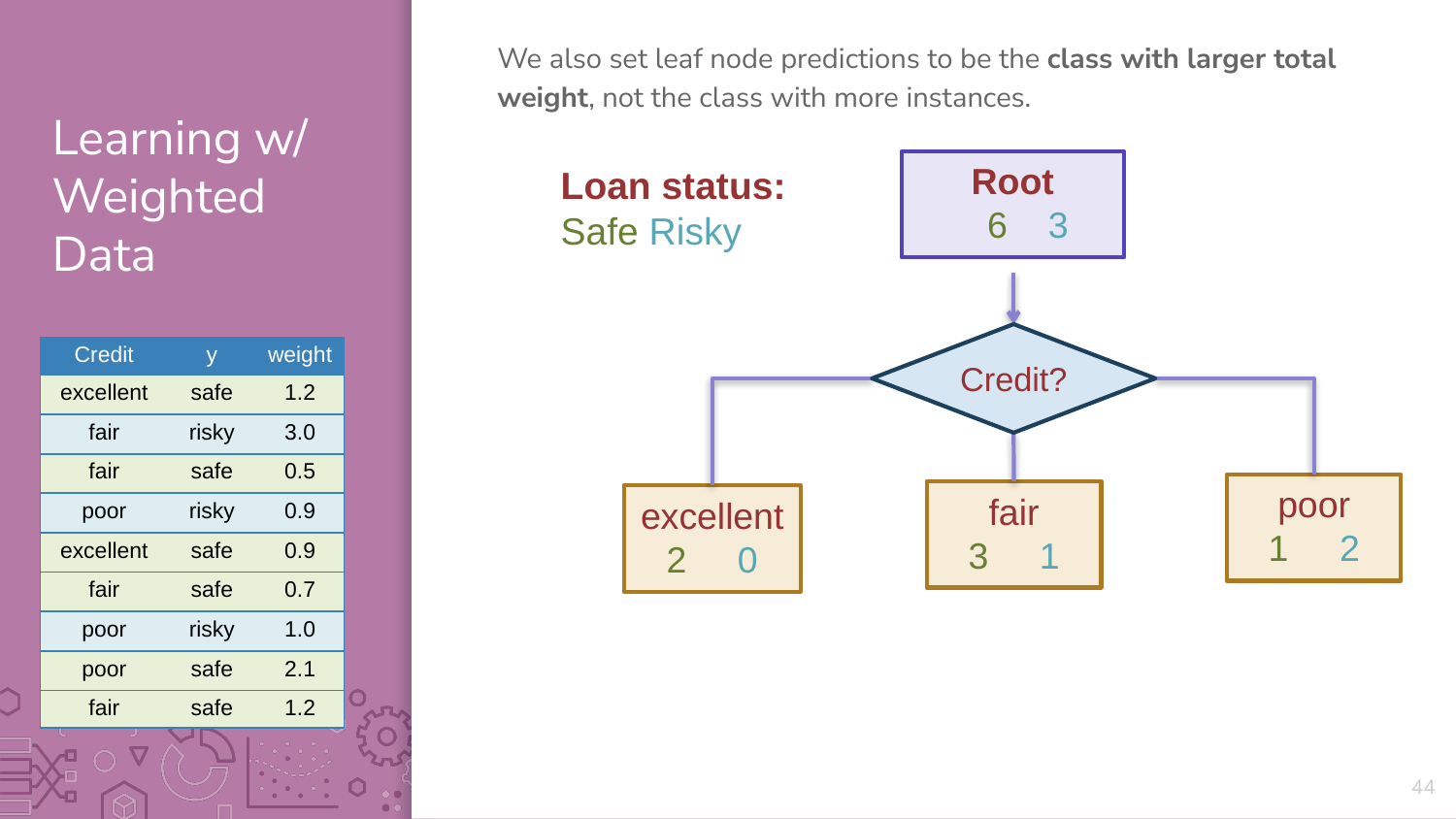

We also set leaf node predictions to be the class with larger total weight, not the class with more instances.
# Learning w/ Weighted Data
Root
       6    3
Loan status:
Safe Risky
Credit?
excellent
2     0
| Credit | y | weight |
| --- | --- | --- |
| excellent | safe | 1.2 |
| fair | risky | 3.0 |
| fair | safe | 0.5 |
| poor | risky | 0.9 |
| excellent | safe | 0.9 |
| fair | safe | 0.7 |
| poor | risky | 1.0 |
| poor | safe | 2.1 |
| fair | safe | 1.2 |
poor
1     2
fair
3     1

44